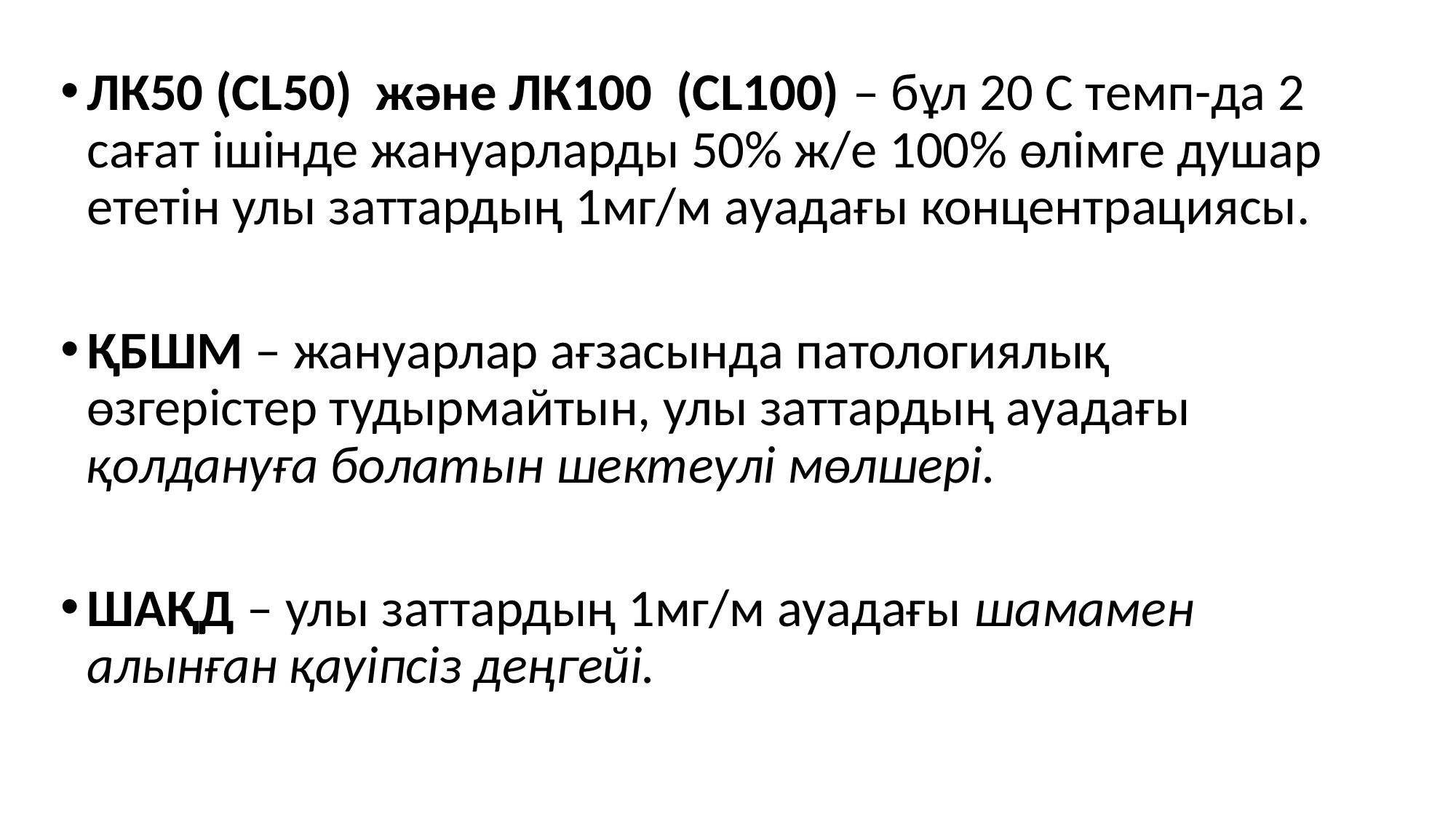

ЛК50 (CL50)  және ЛК100  (CL100) – бұл 20 С темп-да 2 сағат ішінде жануарларды 50% ж/е 100% өлімге душар ететін улы заттардың 1мг/м ауадағы концентрациясы.

ҚБШМ – жануарлар ағзасында патологиялық өзгерістер тудырмайтын, улы заттардың ауадағы қолдануға болатын шектеулі мөлшері.

ШАҚД – улы заттардың 1мг/м ауадағы шамамен алынған қауіпсіз деңгейі.